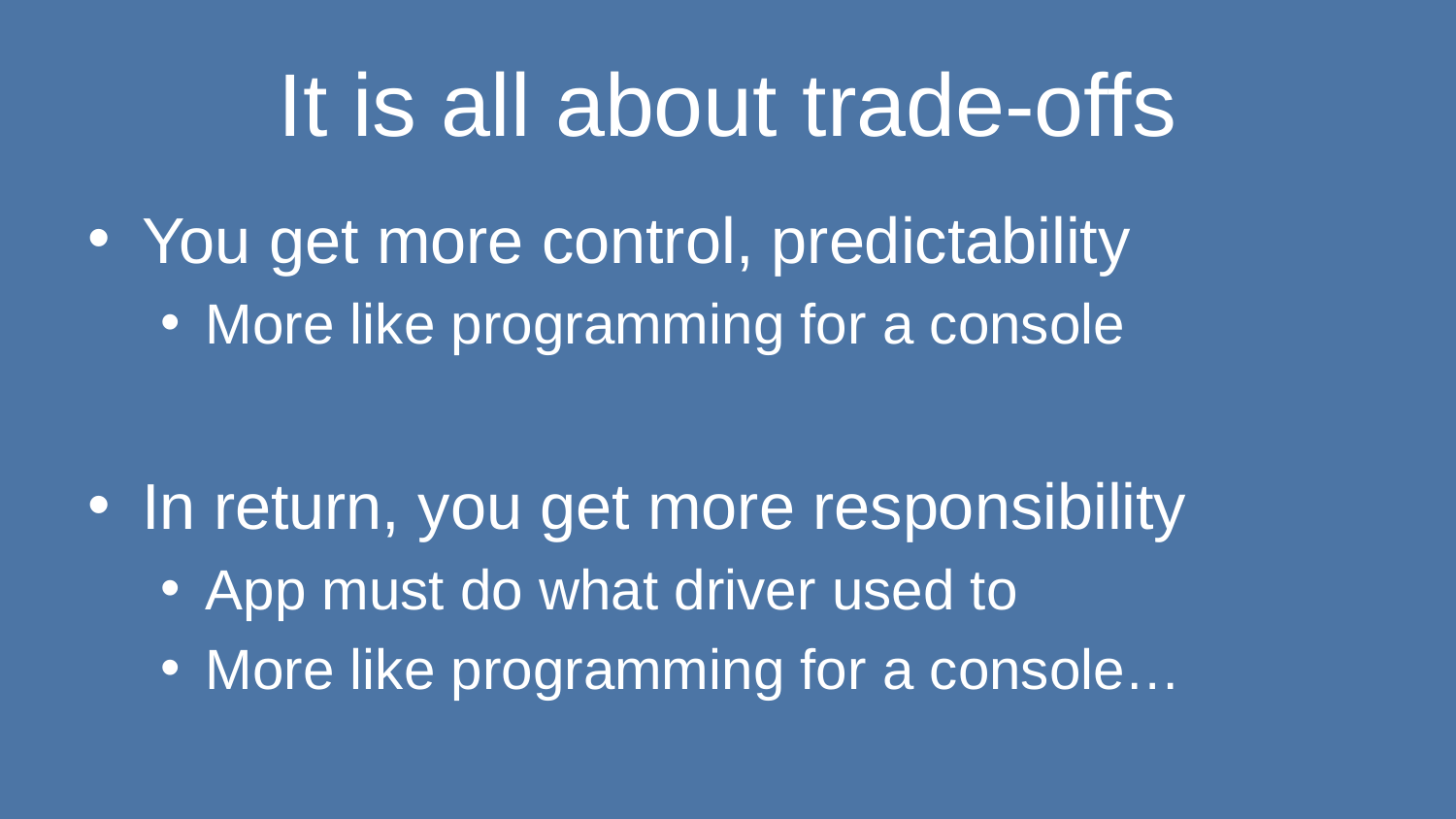

# It is all about trade-offs
You get more control, predictability
More like programming for a console

In return, you get more responsibility
App must do what driver used to
More like programming for a console…